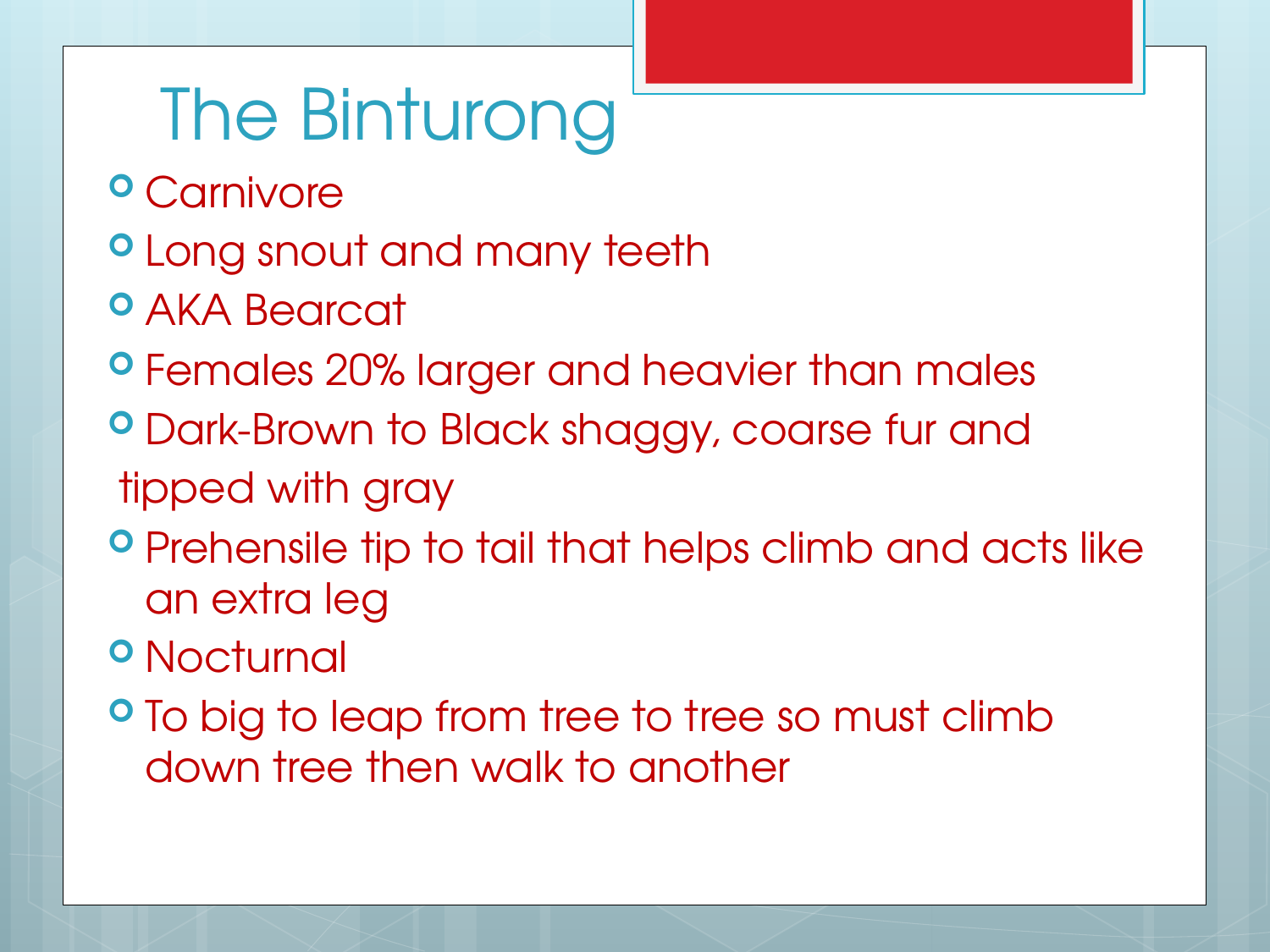

# The Binturong
Carnivore
Long snout and many teeth
AKA Bearcat
Females 20% larger and heavier than males
Dark-Brown to Black shaggy, coarse fur and
 tipped with gray
Prehensile tip to tail that helps climb and acts like an extra leg
Nocturnal
To big to leap from tree to tree so must climb down tree then walk to another